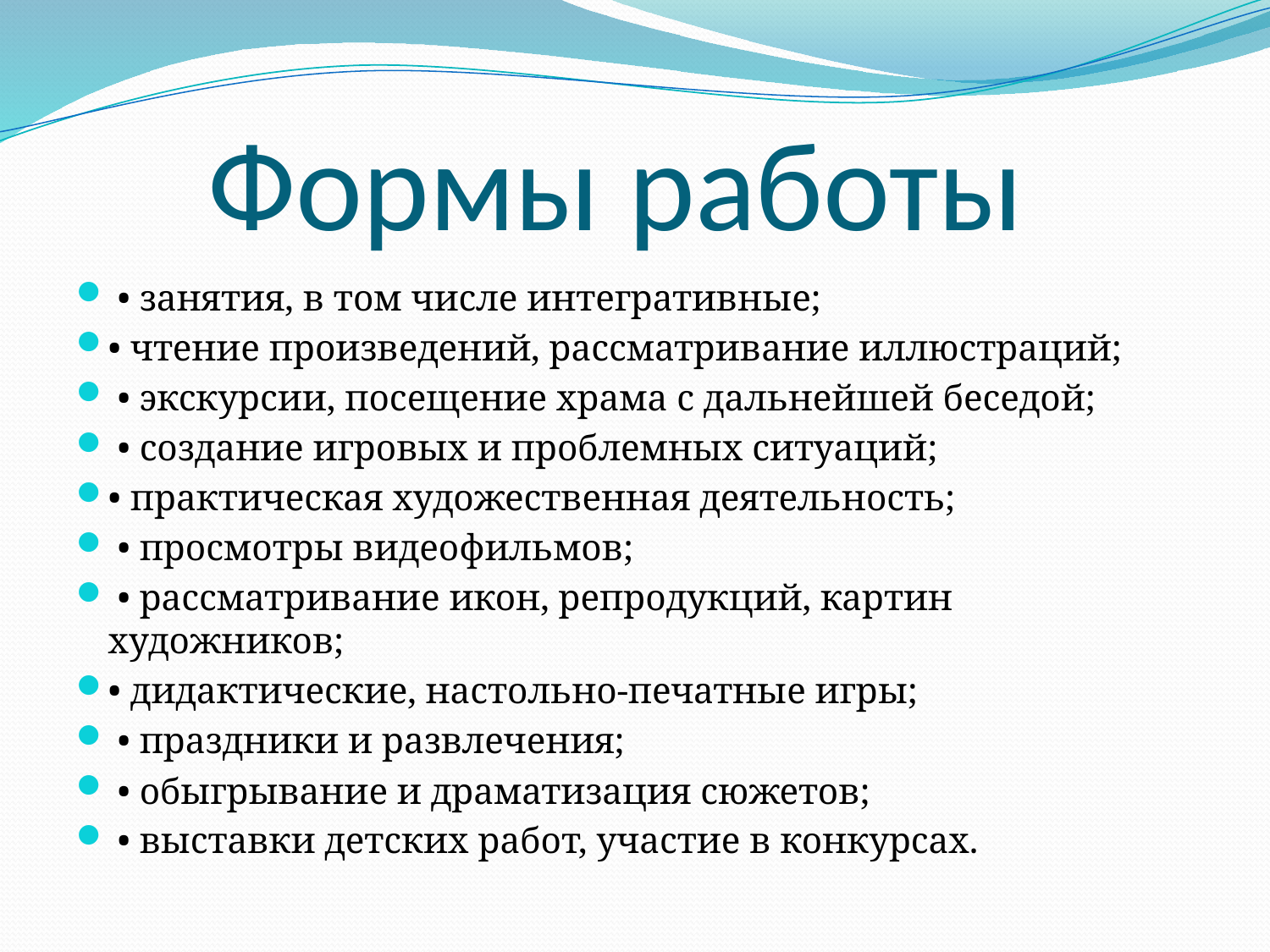

# Формы работы
 • занятия, в том числе интегративные;
• чтение произведений, рассматривание иллюстраций;
 • экскурсии, посещение храма с дальнейшей беседой;
 • создание игровых и проблемных ситуаций;
• практическая художественная деятельность;
 • просмотры видеофильмов;
 • рассматривание икон, репродукций, картин художников;
• дидактические, настольно-печатные игры;
 • праздники и развлечения;
 • обыгрывание и драматизация сюжетов;
 • выставки детских работ, участие в конкурсах.